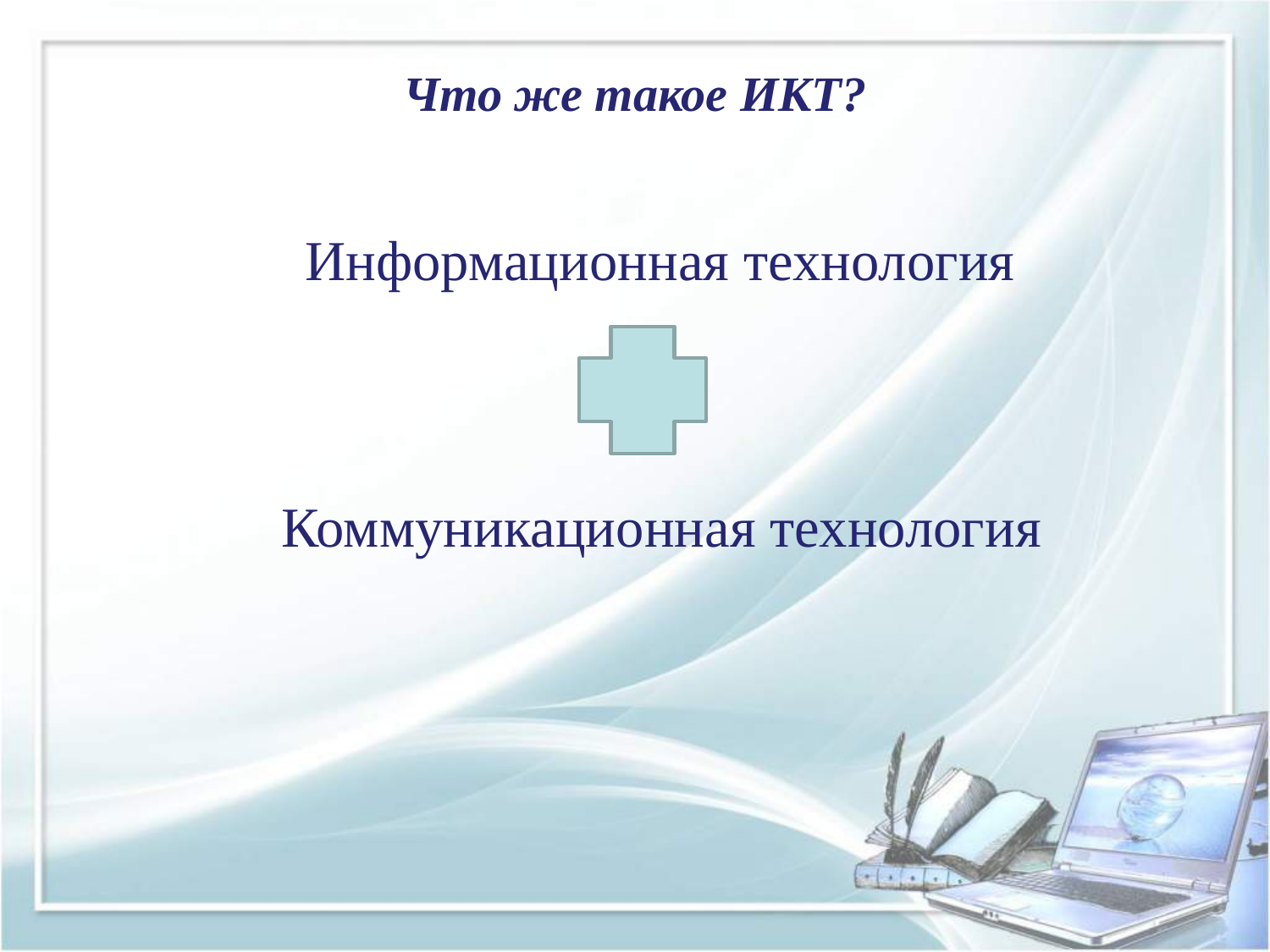

# Что же такое ИКТ?

Информационная технология

Коммуникационная технология